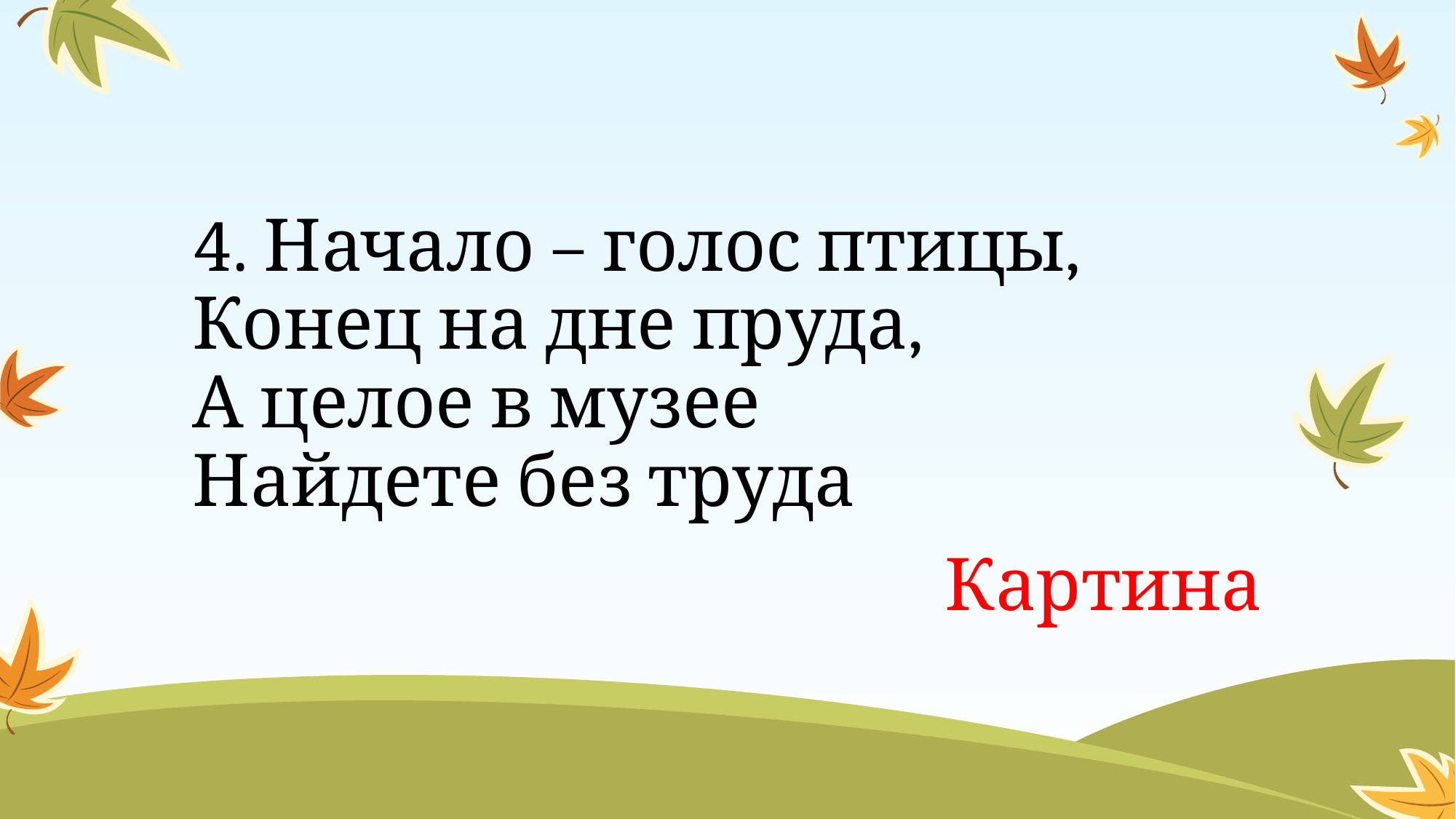

# 4. Начало – голос птицы, Конец на дне пруда, А целое в музее Найдете без труда
Картина